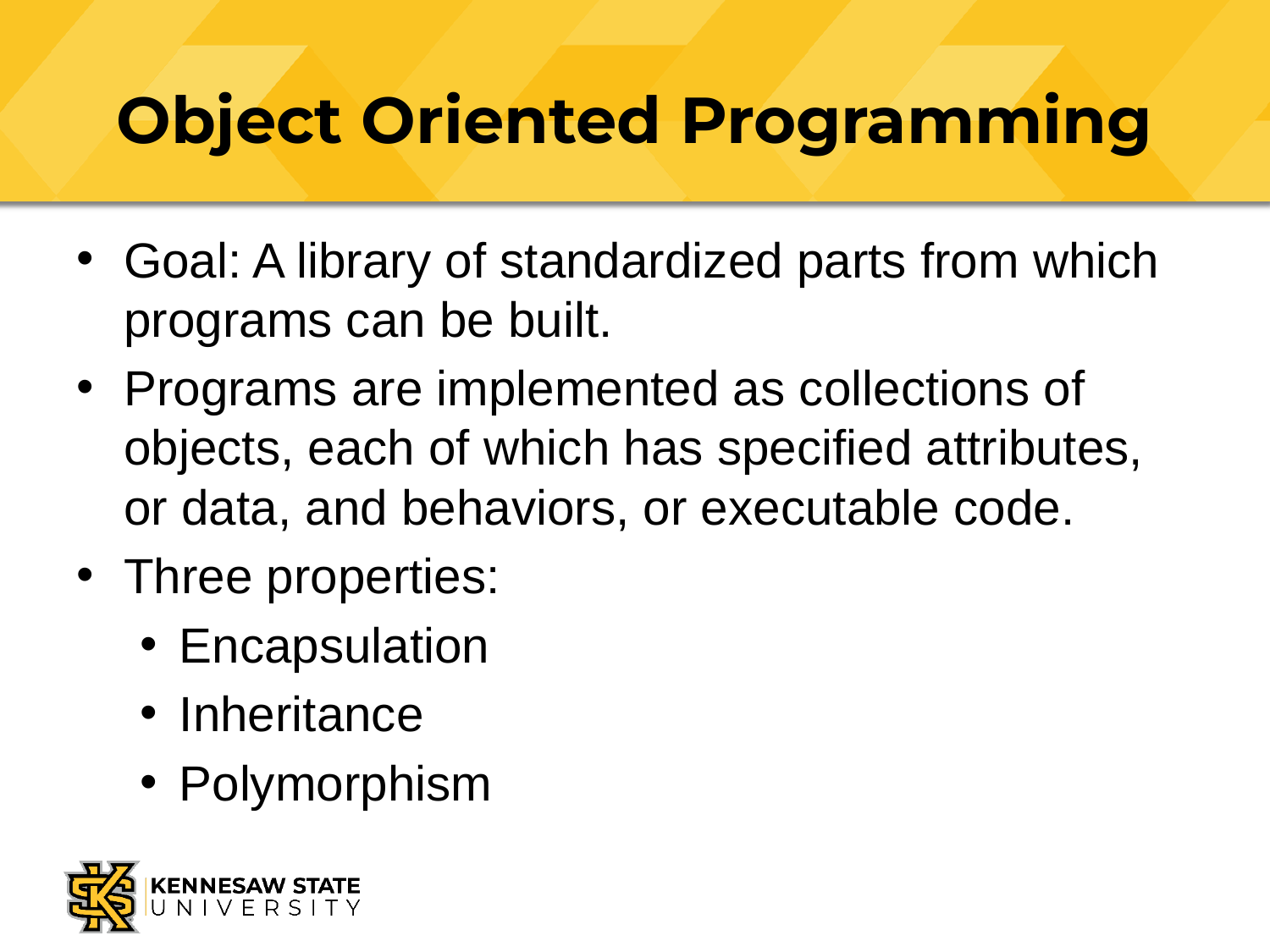

# Object Oriented Programming
Goal: A library of standardized parts from which programs can be built.
Programs are implemented as collections of objects, each of which has specified attributes, or data, and behaviors, or executable code.
Three properties:
Encapsulation
Inheritance
Polymorphism